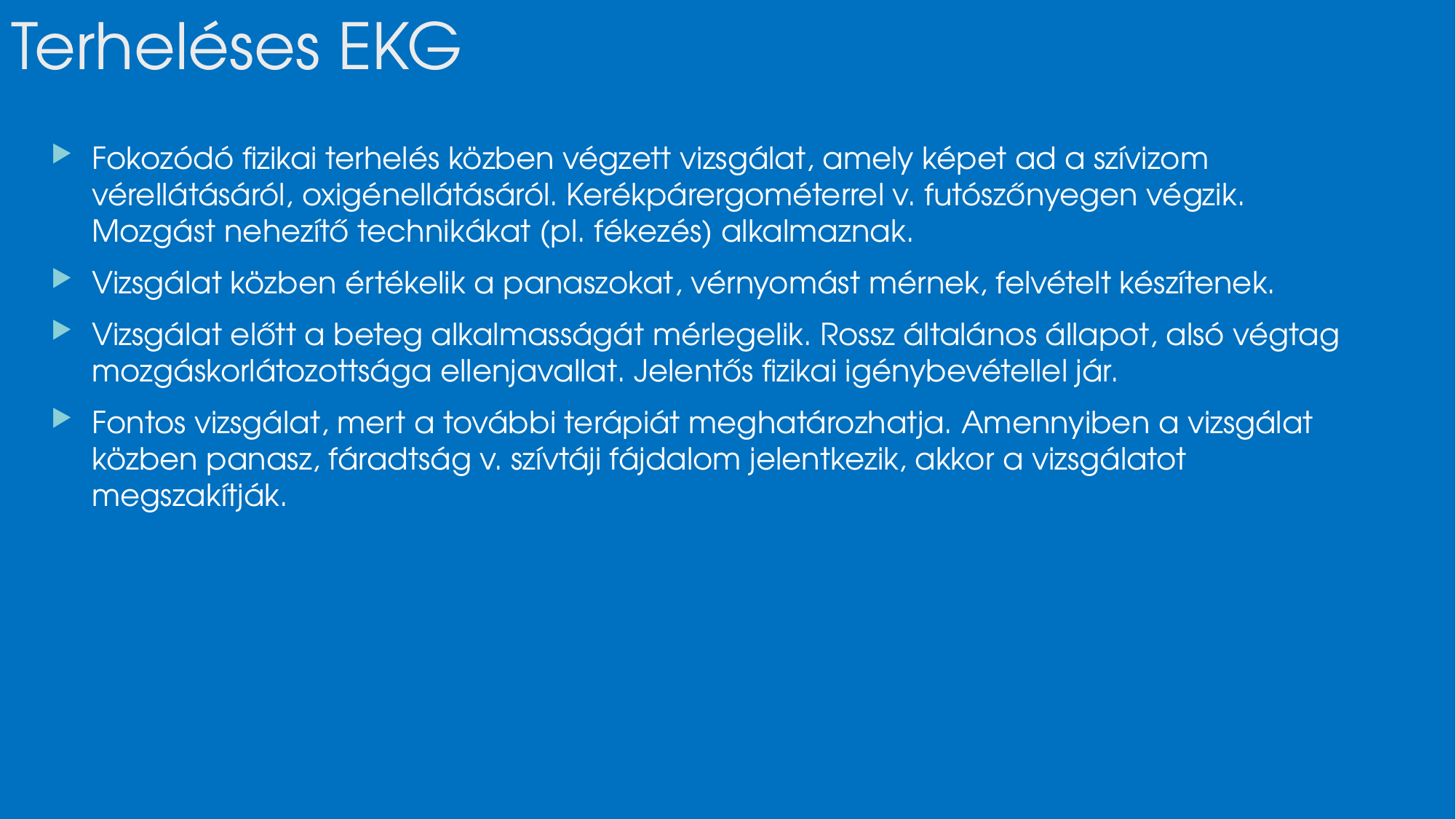

# Terheléses EKG
Fokozódó fizikai terhelés közben végzett vizsgálat, amely képet ad a szívizom vérellátásáról, oxigénellátásáról. Kerékpárergométerrel v. futószőnyegen végzik. Mozgást nehezítő technikákat (pl. fékezés) alkalmaznak.
Vizsgálat közben értékelik a panaszokat, vérnyomást mérnek, felvételt készítenek.
Vizsgálat előtt a beteg alkalmasságát mérlegelik. Rossz általános állapot, alsó végtag mozgáskorlátozottsága ellenjavallat. Jelentős fizikai igénybevétellel jár.
Fontos vizsgálat, mert a további terápiát meghatározhatja. Amennyiben a vizsgálat közben panasz, fáradtság v. szívtáji fájdalom jelentkezik, akkor a vizsgálatot megszakítják.